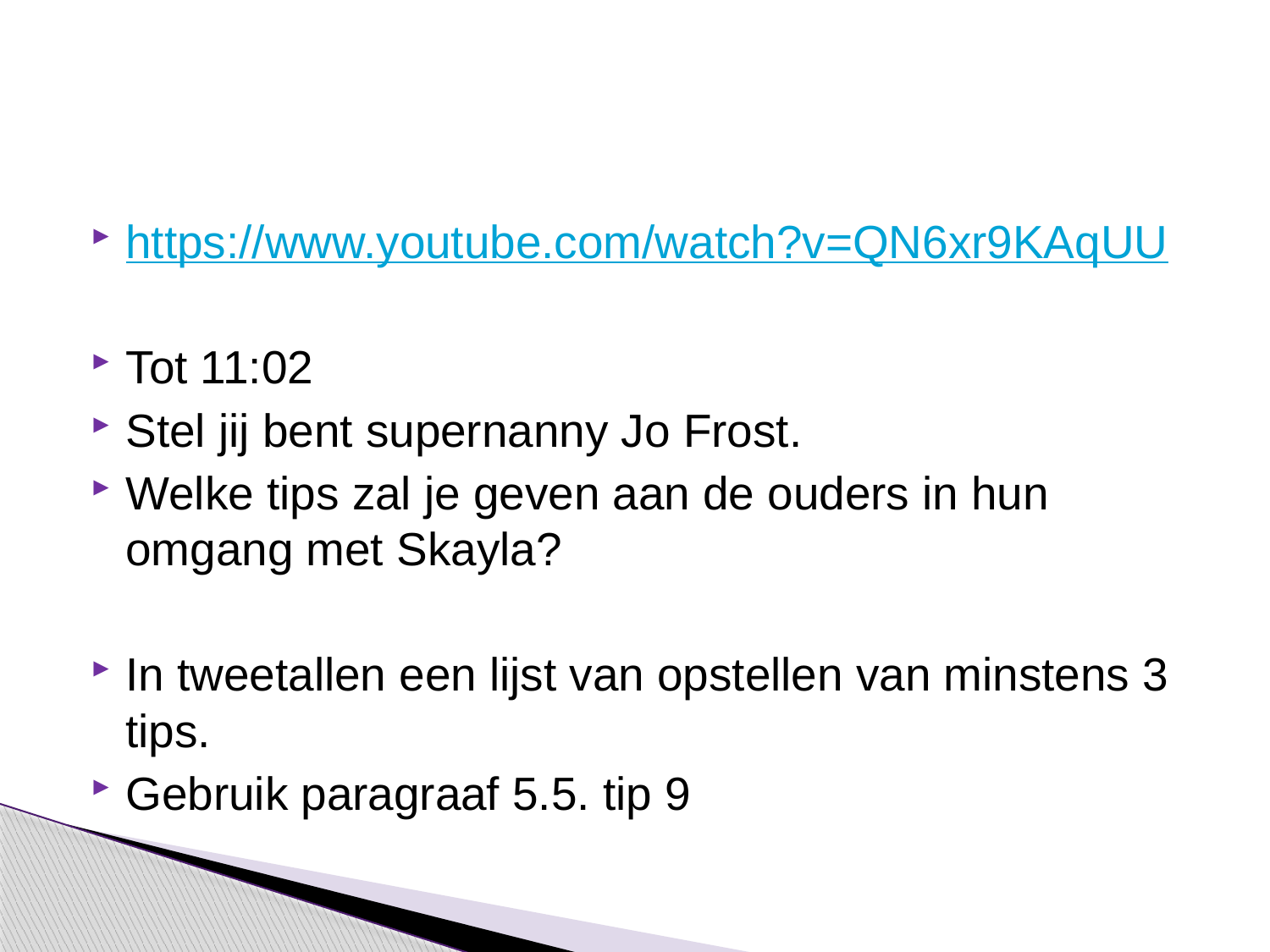

#
https://www.youtube.com/watch?v=QN6xr9KAqUU

Tot 11:02
Stel jij bent supernanny Jo Frost.
Welke tips zal je geven aan de ouders in hun omgang met Skayla?

In tweetallen een lijst van opstellen van minstens 3 tips.
Gebruik paragraaf 5.5. tip 9